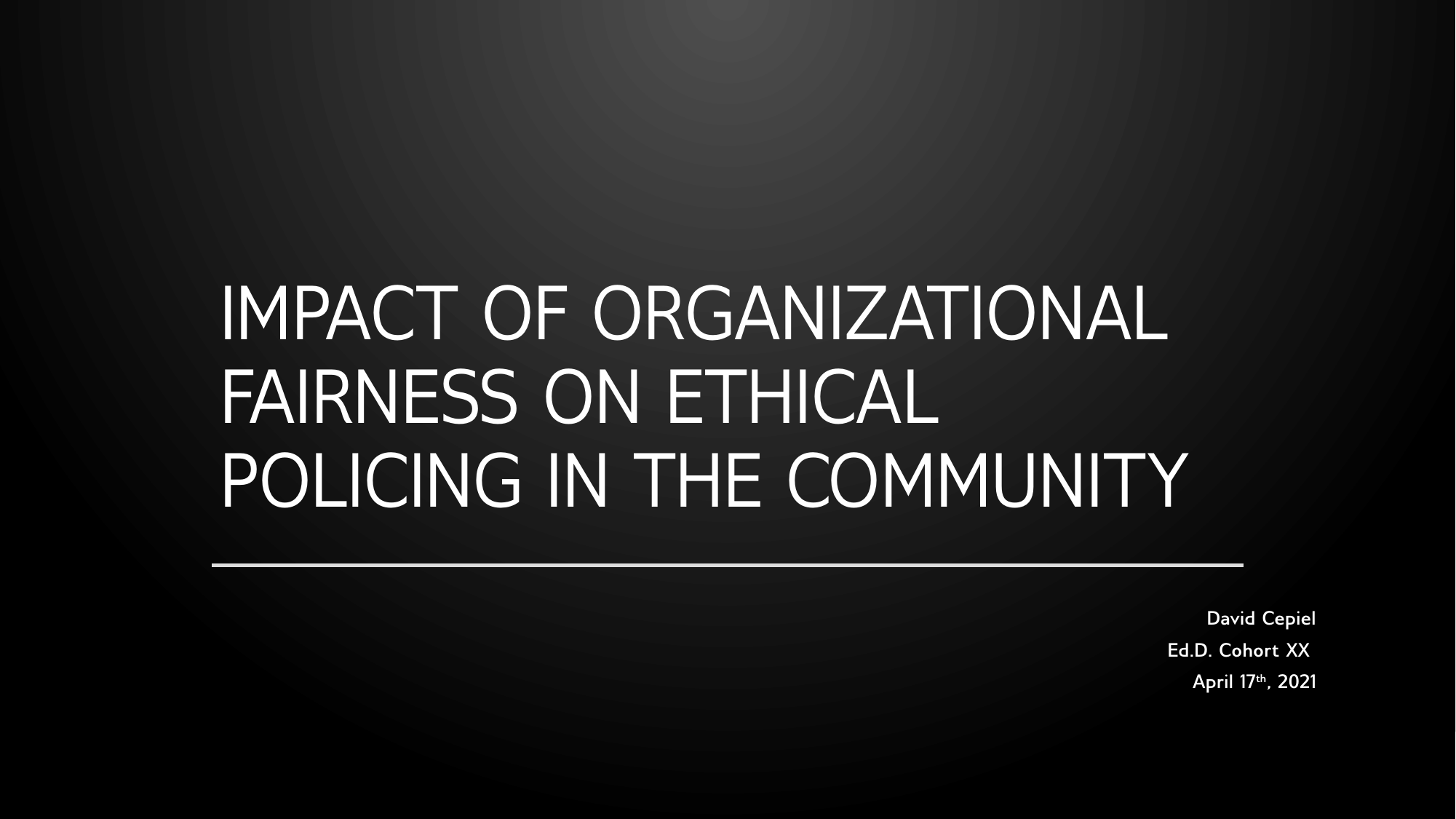

# IMPACT OF ORGANIZATIONAL FAIRNESS ON ETHICAL POLICING IN THE COMMUNITY
David Cepiel
Ed.D. Cohort XX
April 17th, 2021